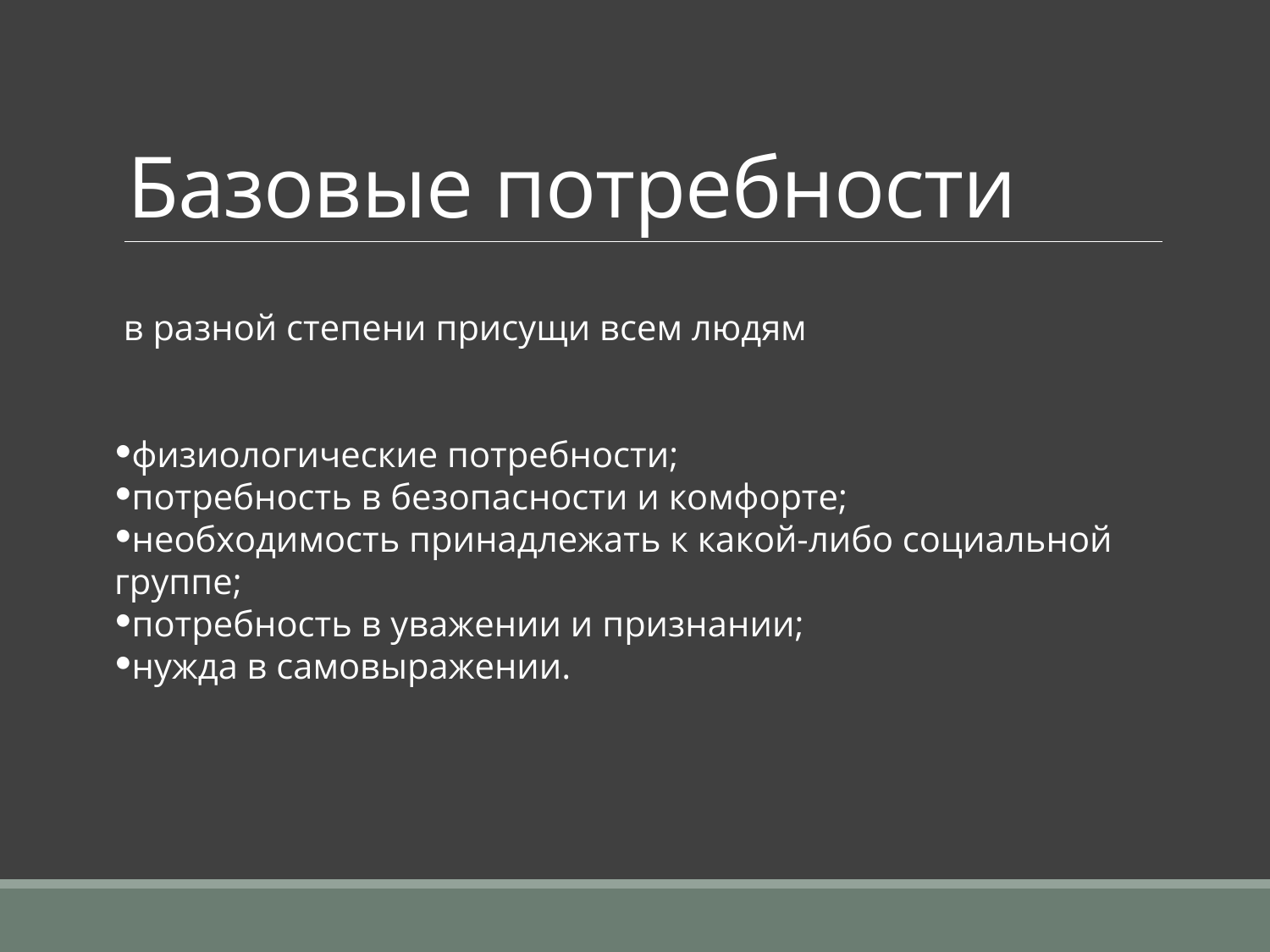

# Базовые потребности

 в разной степени присущи всем людям

физиологические потребности;
потребность в безопасности и комфорте;
необходимость принадлежать к какой-либо социальной группе;
потребность в уважении и признании;
нужда в самовыражении.